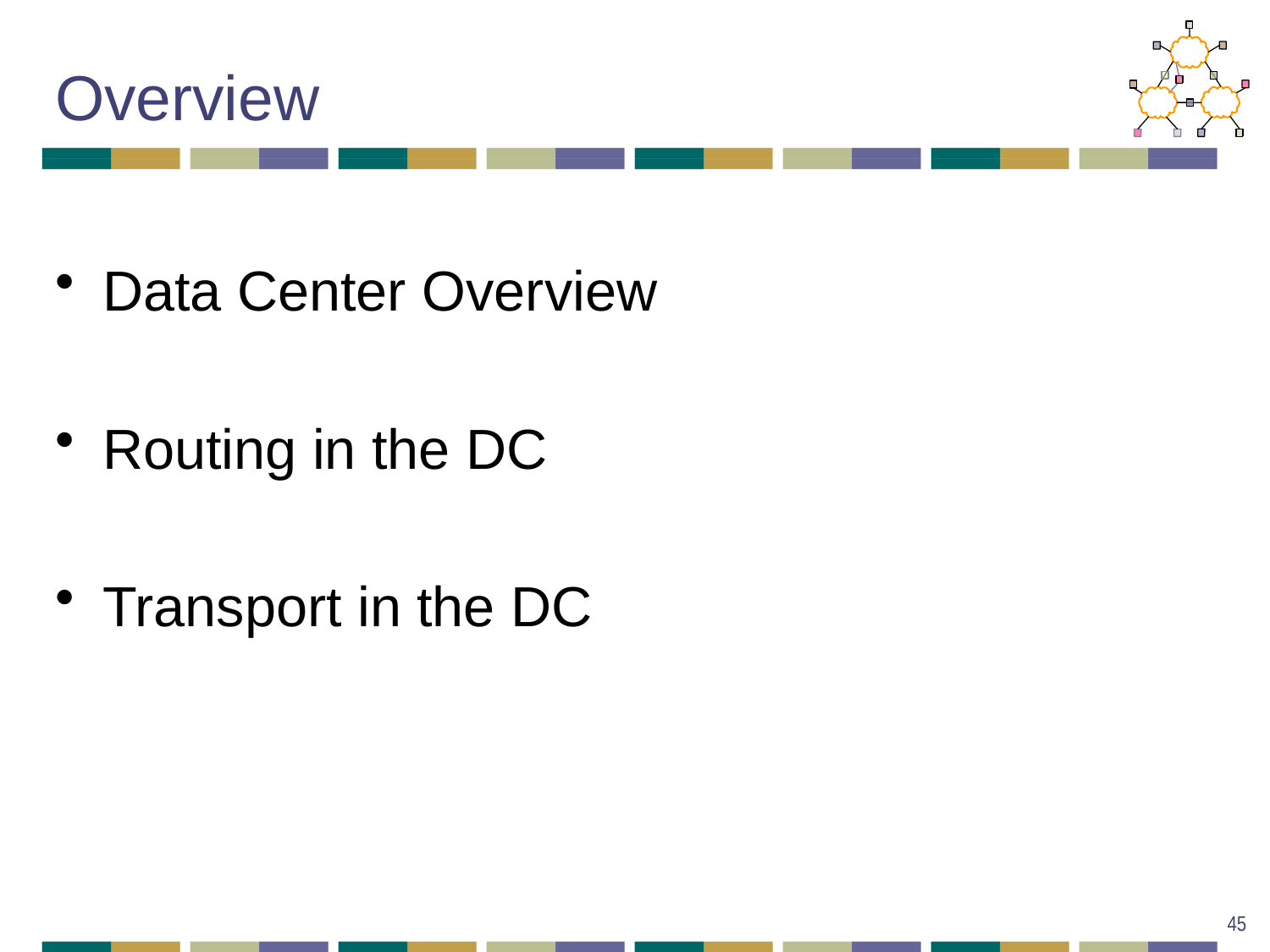

# Overview

Data Center Overview

Routing in the DC

Transport in the DC

45